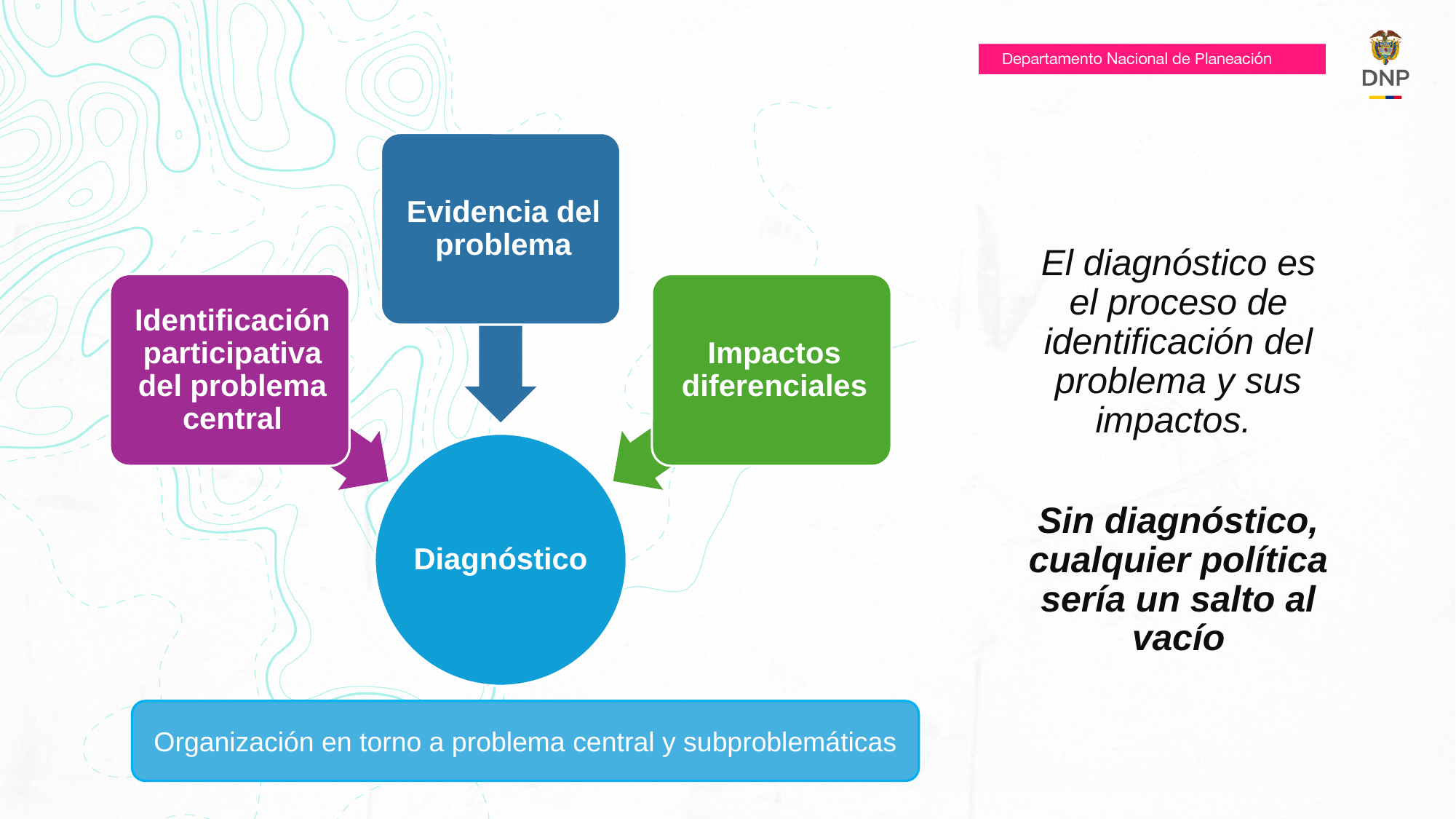

Diagnóstico
Identificación participativa del problema central
Evidencia del problema
Impactos diferenciales
El diagnóstico es el proceso de identificación del problema y sus impactos.

Sin diagnóstico, cualquier política sería un salto al vacío
Organización en torno a problema central y subproblemáticas